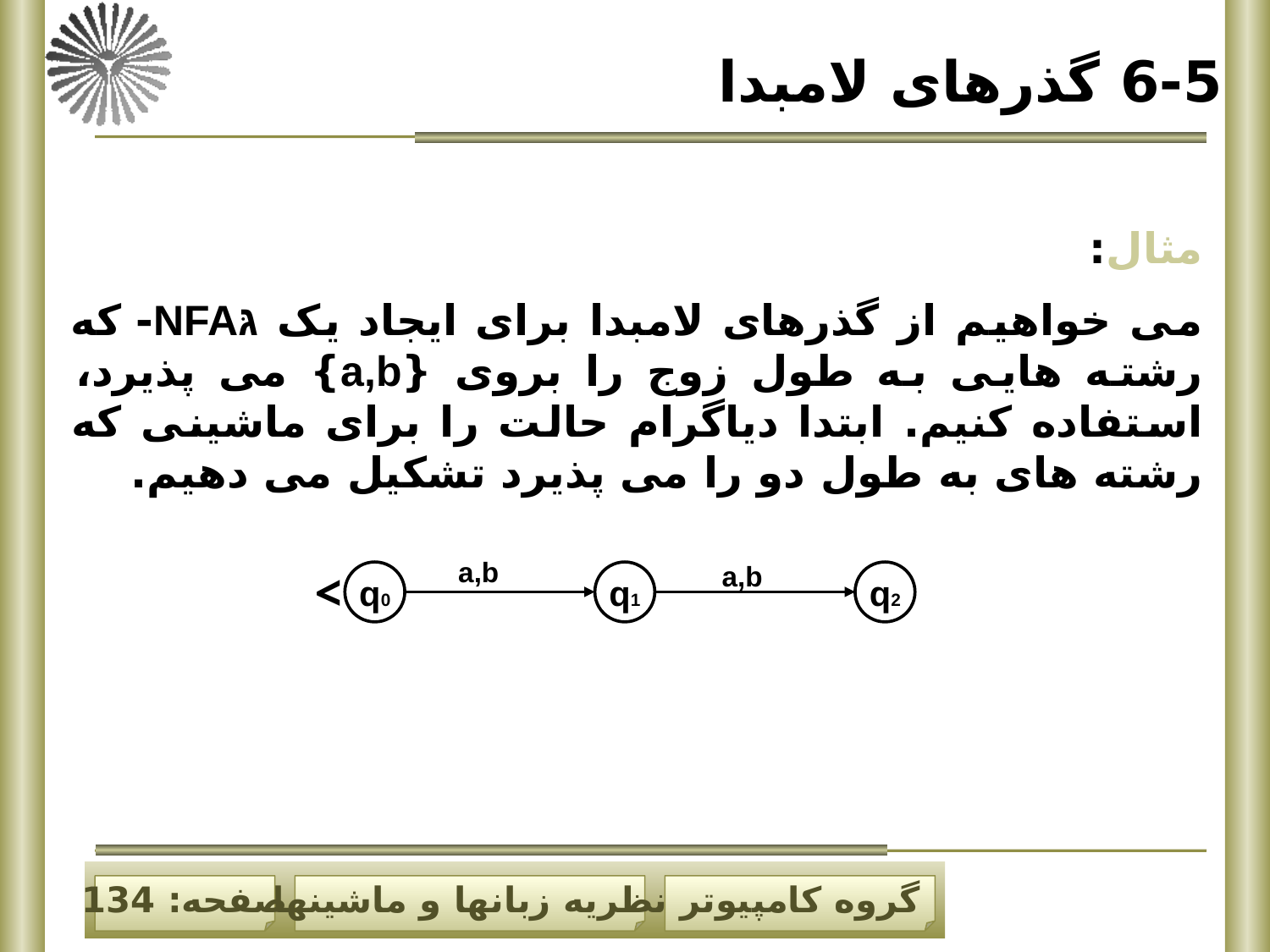

6-5 گذرهای لامبدا
مثال:
می خواهیم از گذرهای لامبدا برای ایجاد یک גּNFA- که رشته هایی به طول زوج را بروی {a,b} می پذیرد، استفاده کنیم. ابتدا دیاگرام حالت را برای ماشینی که رشته های به طول دو را می پذیرد تشکیل می دهیم.
a,b
a,b
>
q0
q1
q2